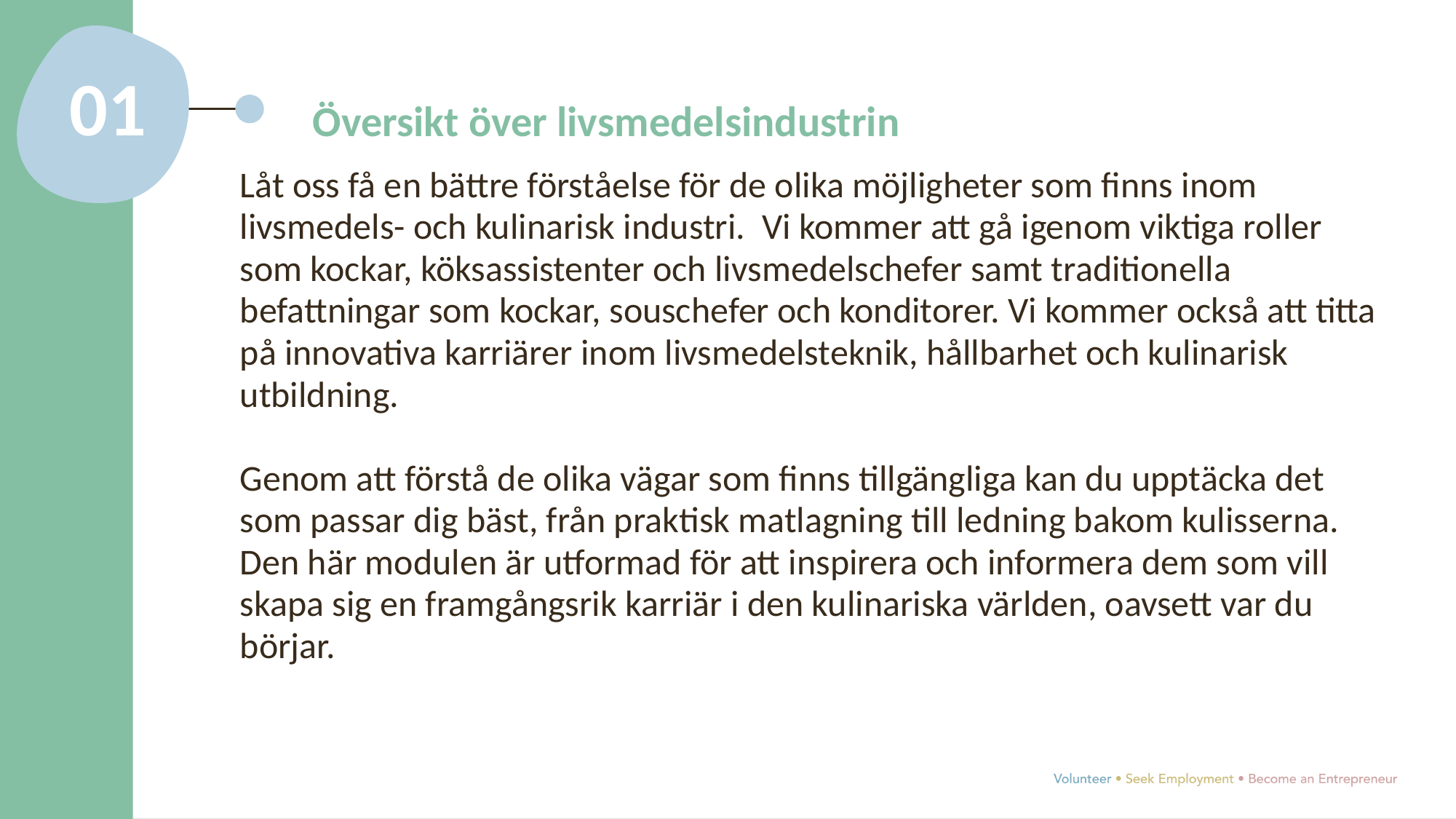

01
Översikt över livsmedelsindustrin

Låt oss få en bättre förståelse för de olika möjligheter som finns inom livsmedels- och kulinarisk industri.  Vi kommer att gå igenom viktiga roller som kockar, köksassistenter och livsmedelschefer samt traditionella befattningar som kockar, souschefer och konditorer. Vi kommer också att titta på innovativa karriärer inom livsmedelsteknik, hållbarhet och kulinarisk utbildning.

Genom att förstå de olika vägar som finns tillgängliga kan du upptäcka det som passar dig bäst, från praktisk matlagning till ledning bakom kulisserna. Den här modulen är utformad för att inspirera och informera dem som vill skapa sig en framgångsrik karriär i den kulinariska världen, oavsett var du börjar.